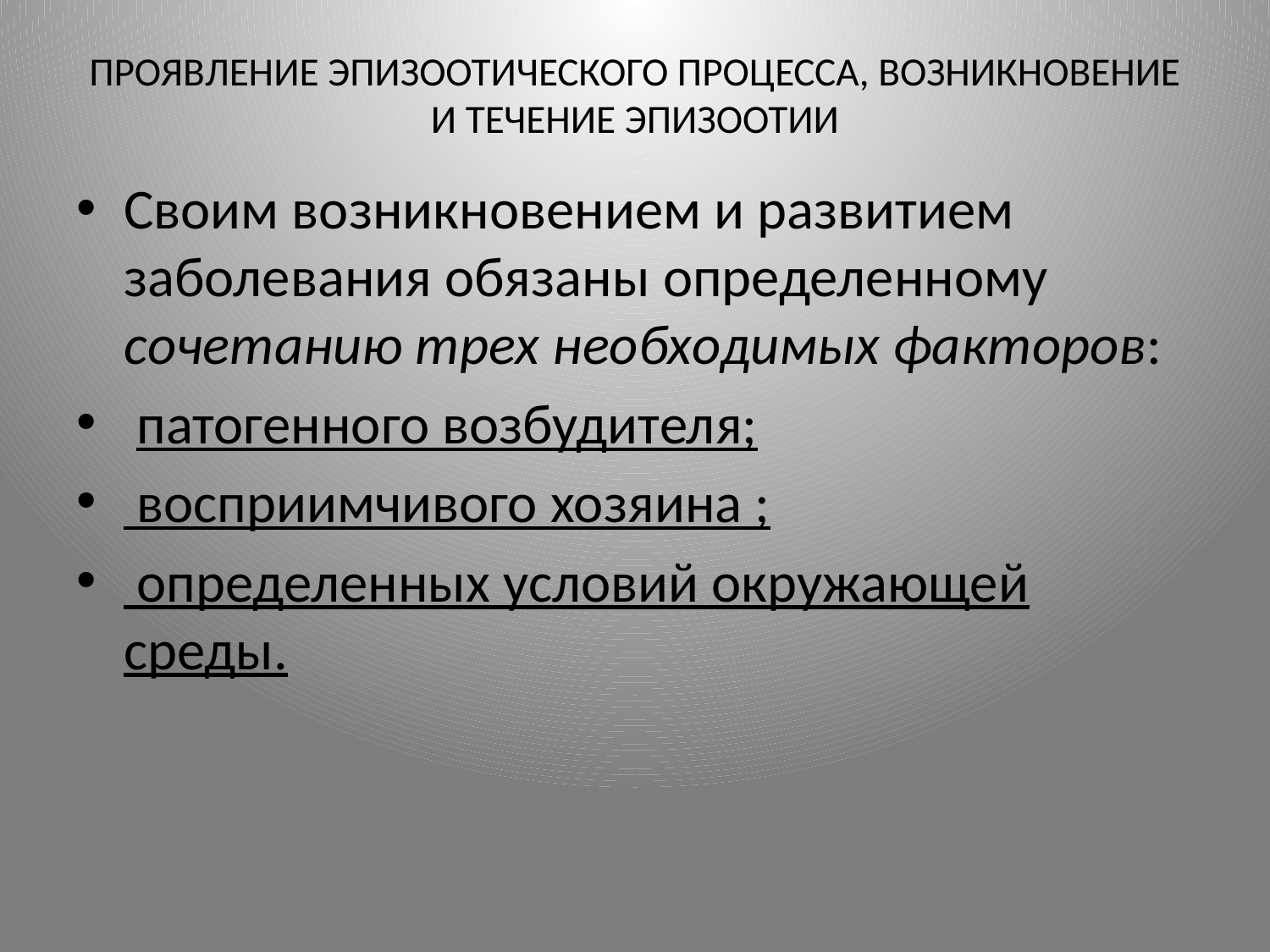

# ПРОЯВЛЕНИЕ ЭПИЗООТИЧЕСКОГО ПРОЦЕССА, ВОЗНИКНОВЕНИЕ И ТЕЧЕНИЕ ЭПИЗООТИИ
Своим возникновением и развитием заболевания обязаны определенному сочетанию трех необходимых факторов:
 патогенного возбудителя;
 восприимчивого хозяина ;
 определенных условий окружающей среды.